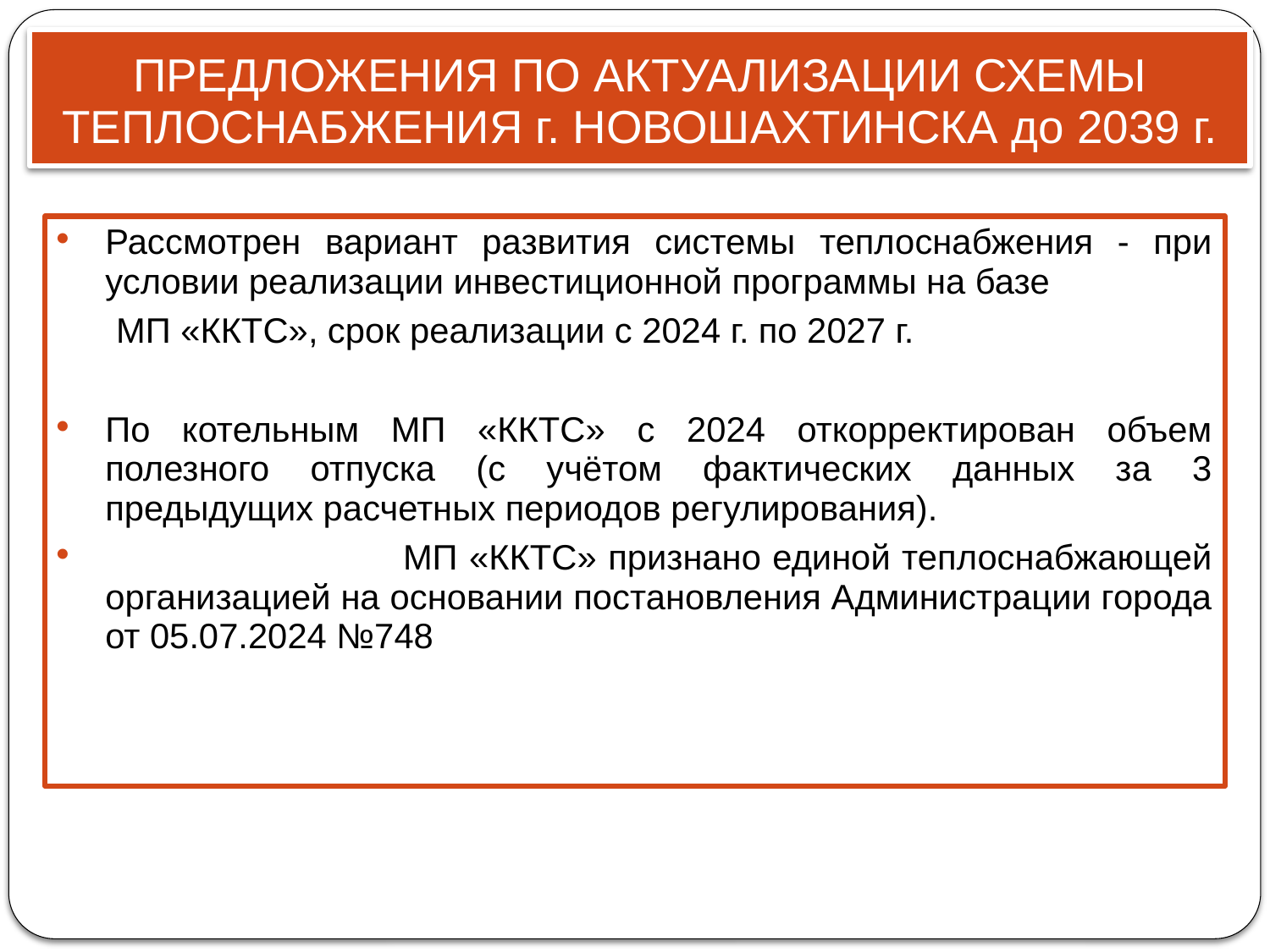

# ПРЕДЛОЖЕНИЯ ПО АКТУАЛИЗАЦИИ СХЕМЫ ТЕПЛОСНАБЖЕНИЯ г. НОВОШАХТИНСКА до 2039 г.
Рассмотрен вариант развития системы теплоснабжения - при условии реализации инвестиционной программы на базе
      МП «ККТС», срок реализации с 2024 г. по 2027 г.

По котельным МП «ККТС» с 2024 откорректирован объем полезного отпуска (с учётом фактических данных за 3 предыдущих расчетных периодов регулирования).
                          МП «ККТС» признано единой теплоснабжающей организацией на основании постановления Администрации города от 05.07.2024 №748